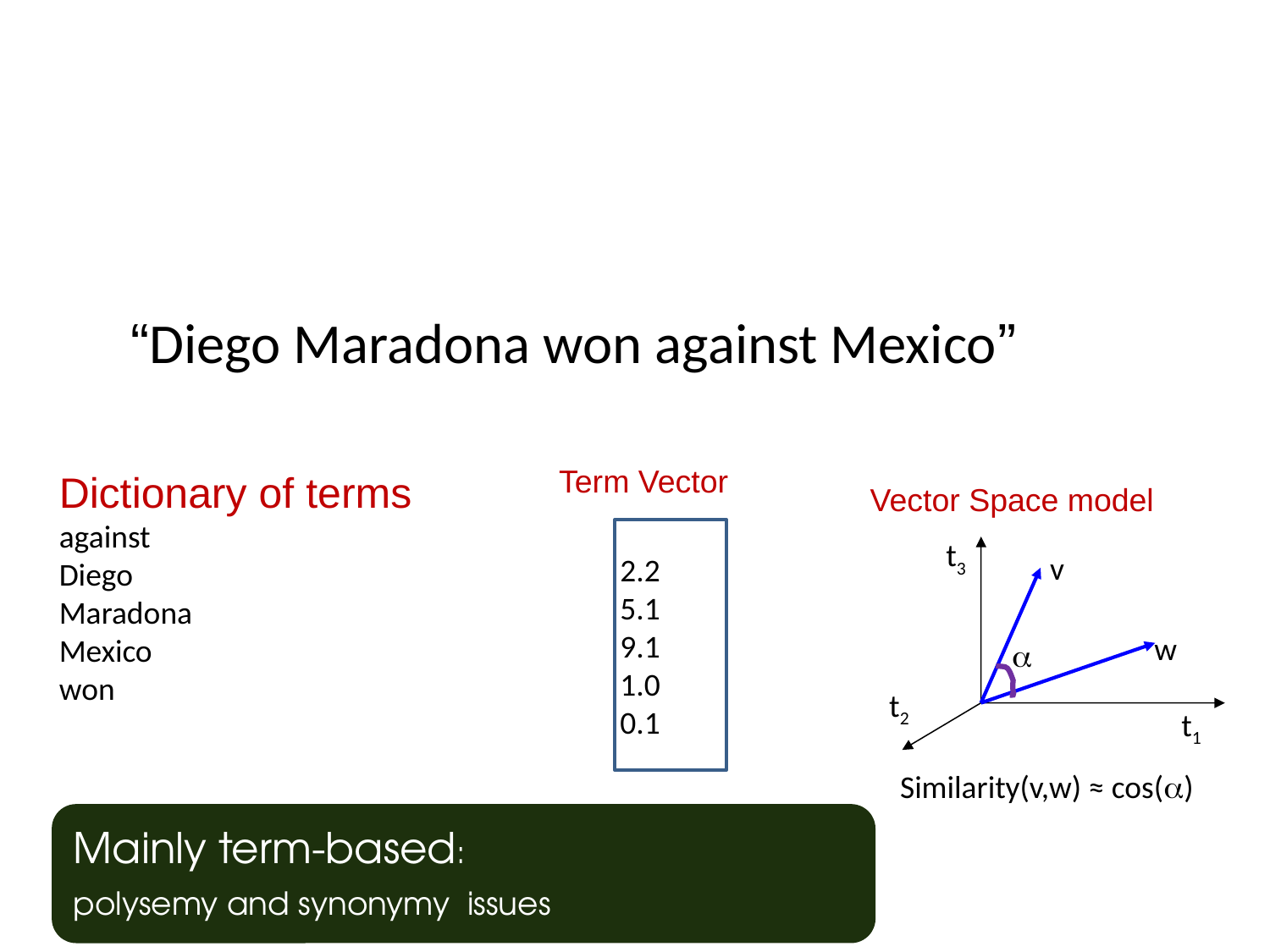

# Classical approach

“Diego Maradona won against Mexico”
Term Vector
2.2
5.1
9.1
1.0
0.1
Dictionary of terms
against
Diego
Maradona
Mexico
won
Vector Space model
t3

v

w
α

t2
t1

Similarity(v,w) ≈ cos(α)

Mainly term-based:
polysemy and synonymy  issues